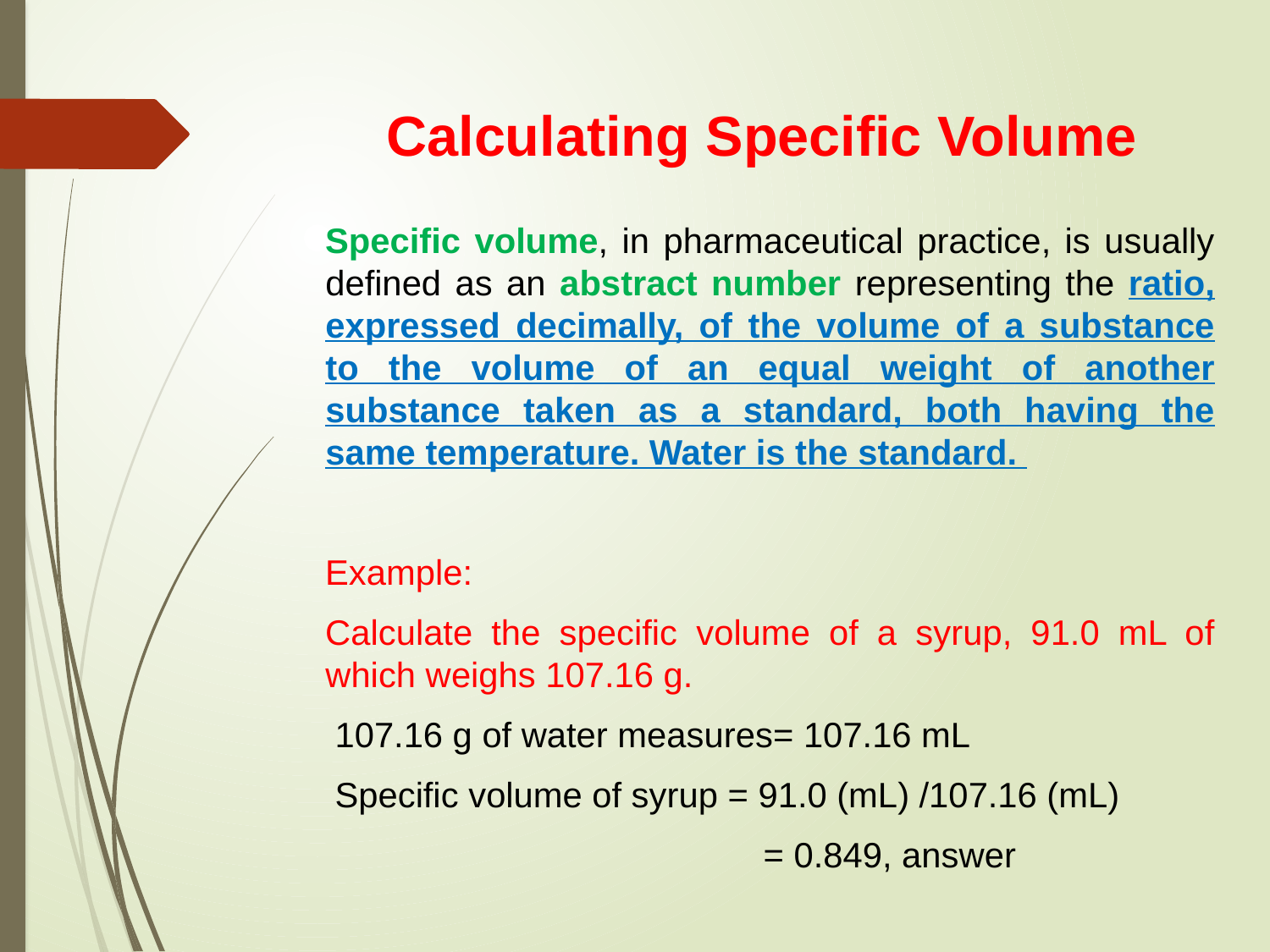

#
Calculating Specific Volume
Specific volume, in pharmaceutical practice, is usually defined as an abstract number representing the ratio, expressed decimally, of the volume of a substance to the volume of an equal weight of another substance taken as a standard, both having the same temperature. Water is the standard.

Example:
Calculate the specific volume of a syrup, 91.0 mL of which weighs 107.16 g.
 107.16 g of water measures= 107.16 mL
 Specific volume of syrup = 91.0 (mL) /107.16 (mL)
                                             = 0.849, answer